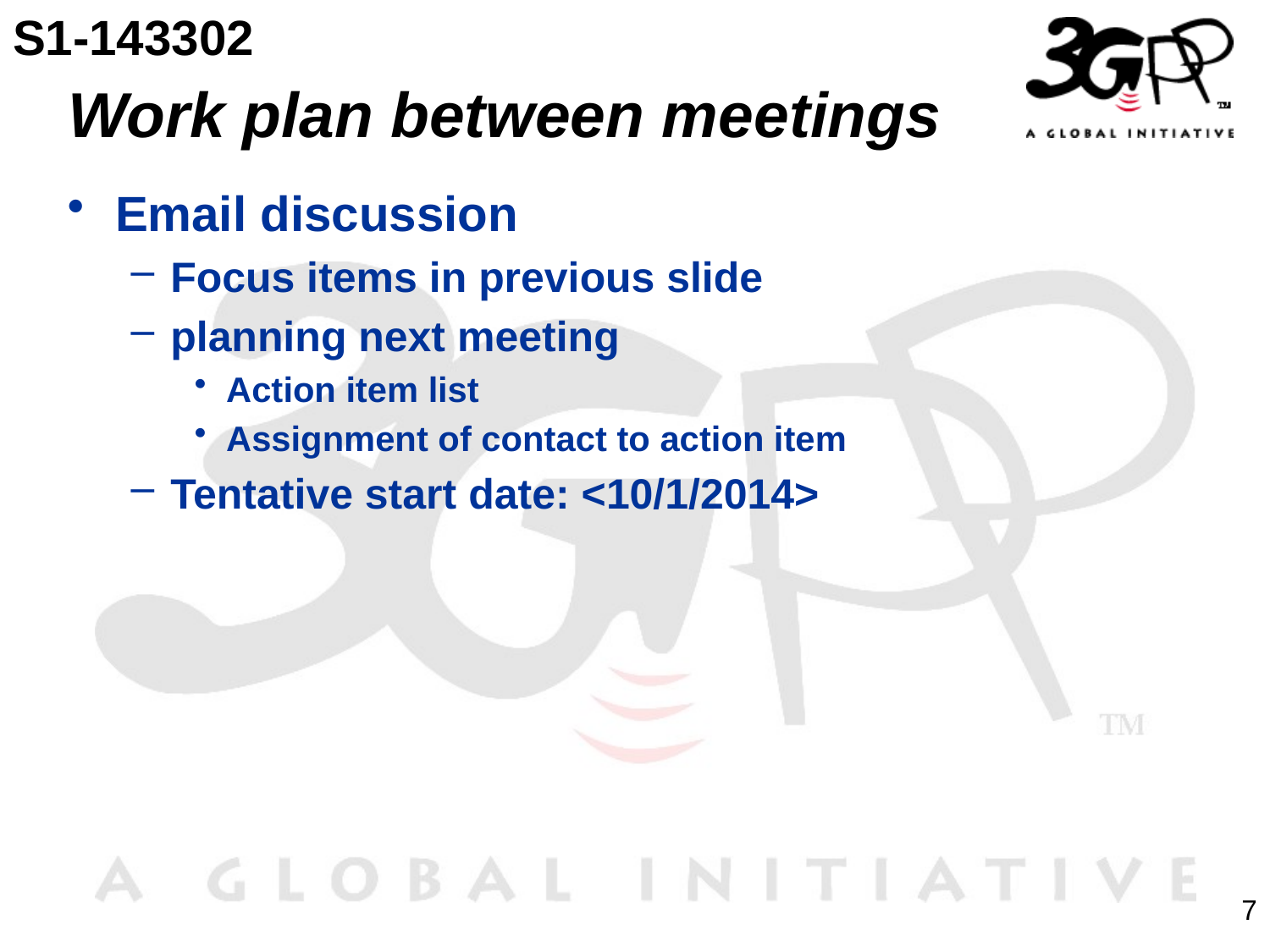

S1-143302
# Work plan between meetings
Email discussion
Focus items in previous slide
planning next meeting
Action item list
Assignment of contact to action item
Tentative start date: <10/1/2014>
7